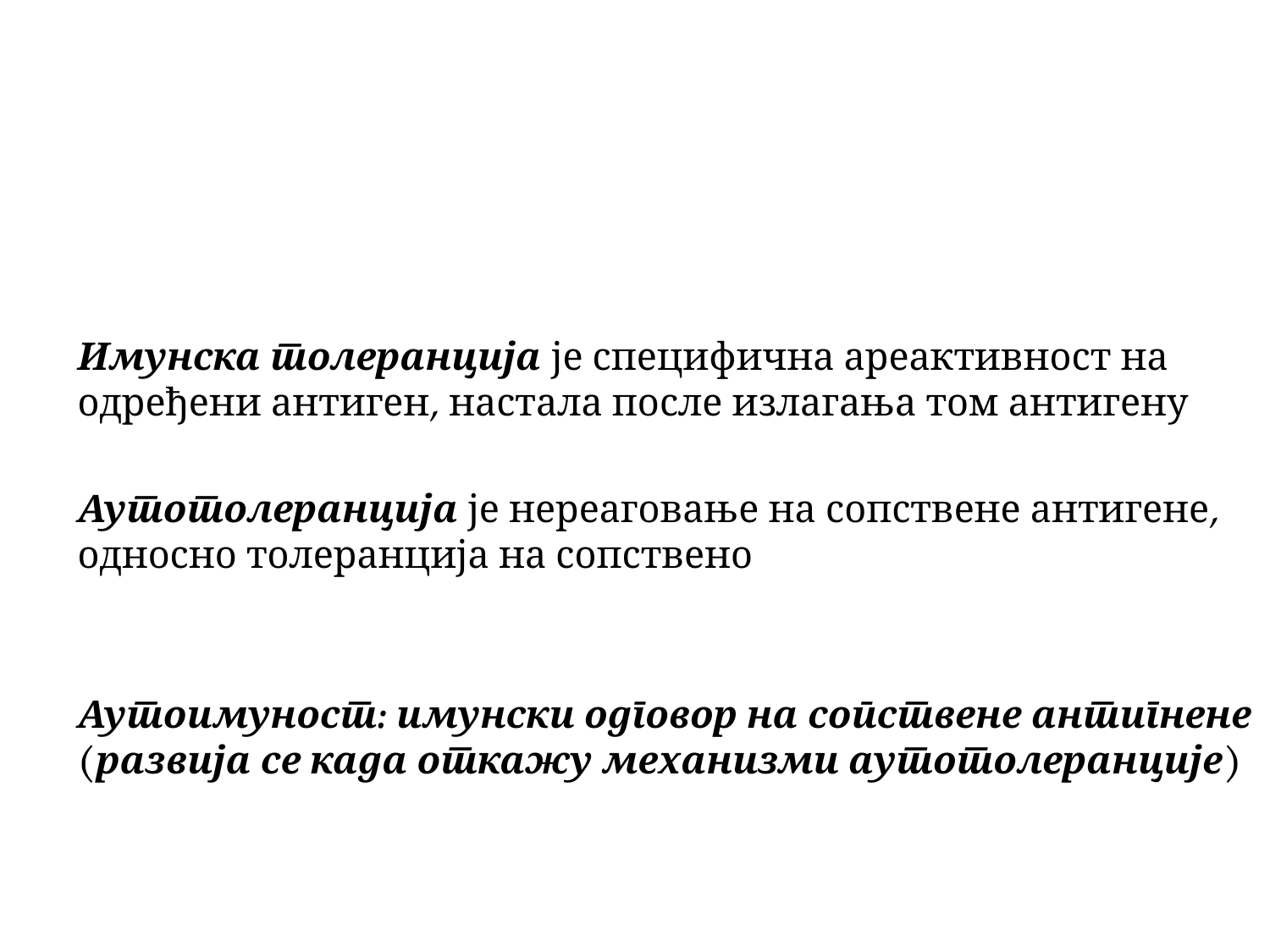

Имунска толеранција је специфична ареактивност на одређени антиген, настала после излагања том антигену

Аутотолеранција је нереаговање на сопствене антигене, односно толеранција на сопствено

Аутоимуност: имунски одговор на сопствене антигнене (развија се када откажу механизми аутотолеранције)